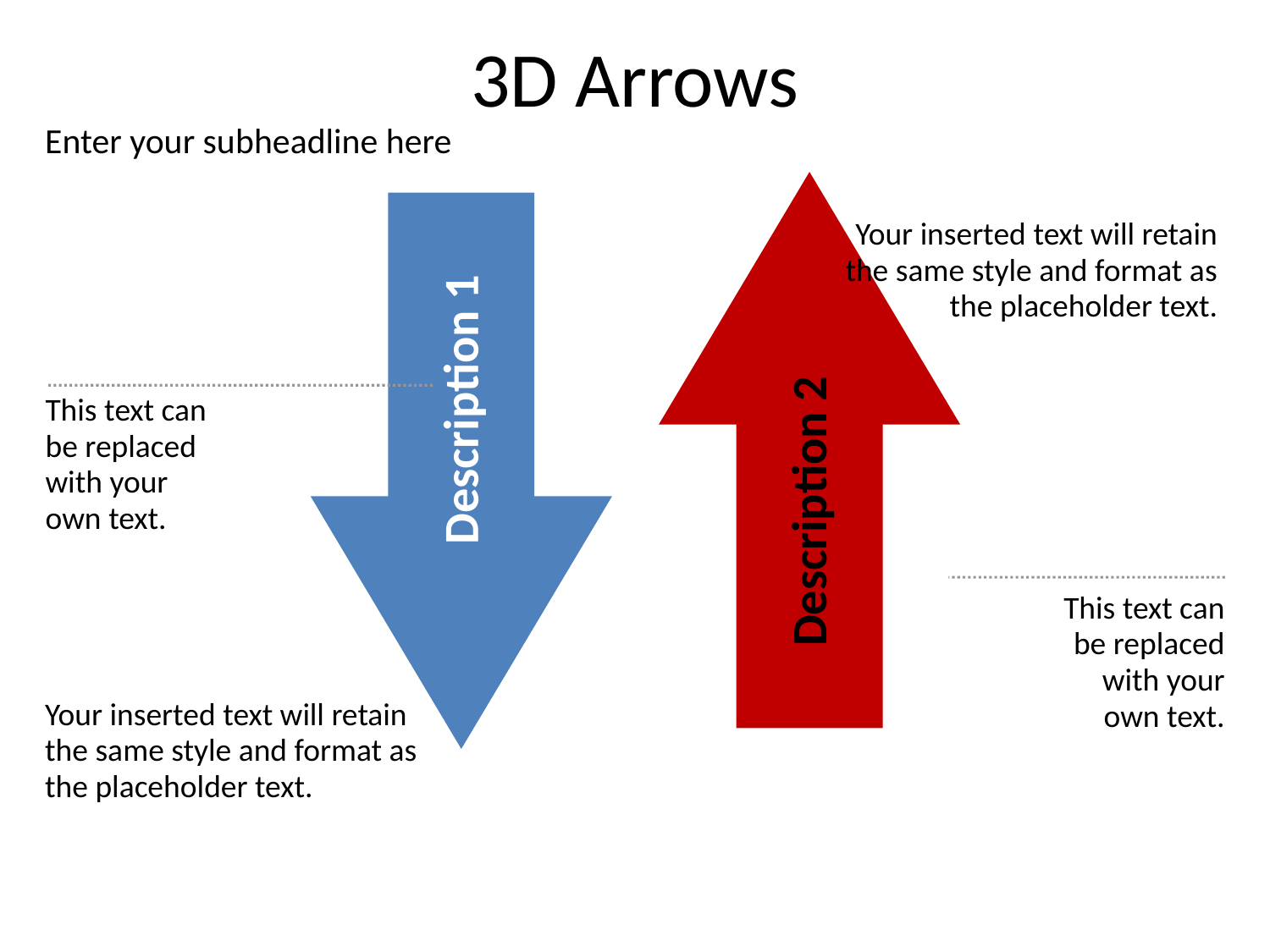

# 3D Arrows
Enter your subheadline here
Description 2
Description 1
Your inserted text will retain
the same style and format as
the placeholder text.
This text can be replaced with your own text.

This text can be replaced with your own text.
Your inserted text will retain the same style and format as the placeholder text.